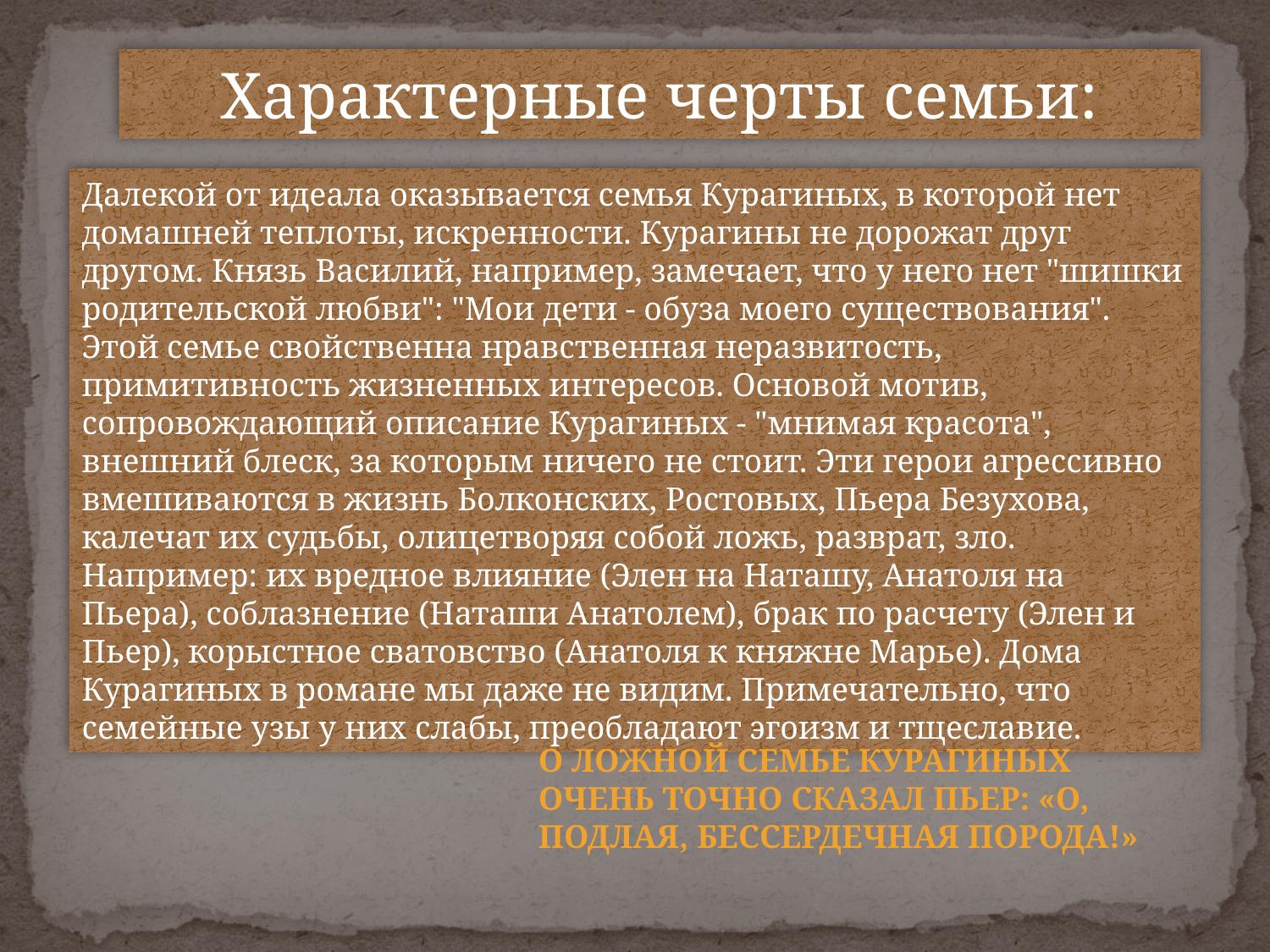

Характерные черты семьи:
Далекой от идеала оказывается семья Курагиных, в которой нет домашней теплоты, искренности. Курагины не дорожат друг другом. Князь Василий, например, замечает, что у него нет "шишки родительской любви": "Мои дети - обуза моего существования". Этой семье свойственна нравственная неразвитость, примитивность жизненных интересов. Основой мотив, сопровождающий описание Курагиных - "мнимая красота", внешний блеск, за которым ничего не стоит. Эти герои агрессивно вмешиваются в жизнь Болконских, Ростовых, Пьера Безухова, калечат их судьбы, олицетворяя собой ложь, разврат, зло. Например: их вредное влияние (Элен на Наташу, Анатоля на Пьера), соблазнение (Наташи Анатолем), брак по расчету (Элен и Пьер), корыстное сватовство (Анатоля к княжне Марье). Дома Курагиных в романе мы даже не видим. Примечательно, что семейные узы у них слабы, преобладают эгоизм и тщеславие.
О ложной семье Курагиных очень точно сказал Пьер: «О, подлая, бессердечная порода!»